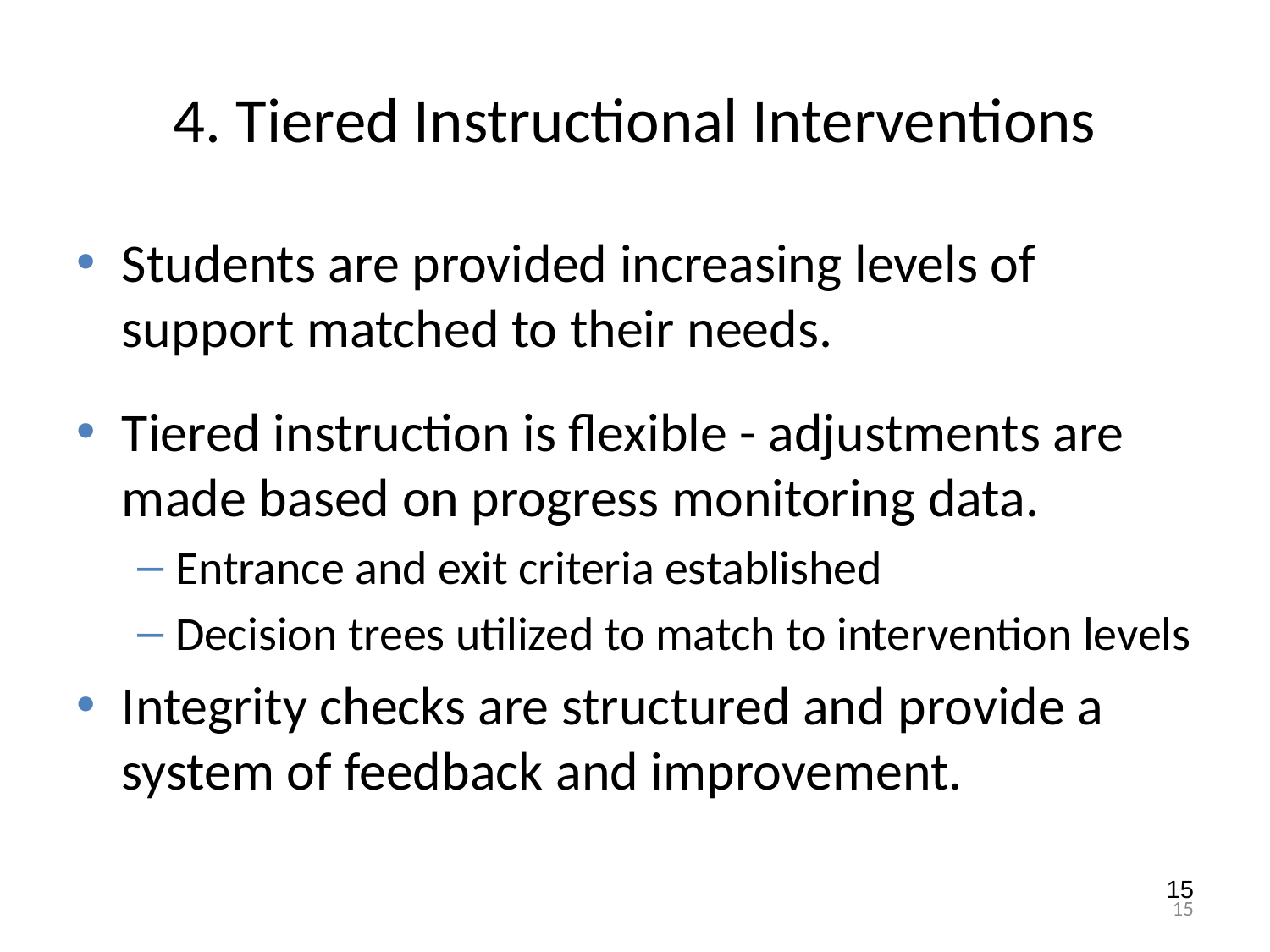

# 4. Tiered Instructional Interventions
Students are provided increasing levels of support matched to their needs.

Tiered instruction is flexible - adjustments are made based on progress monitoring data.
Entrance and exit criteria established
Decision trees utilized to match to intervention levels
Integrity checks are structured and provide a system of feedback and improvement.
15
15